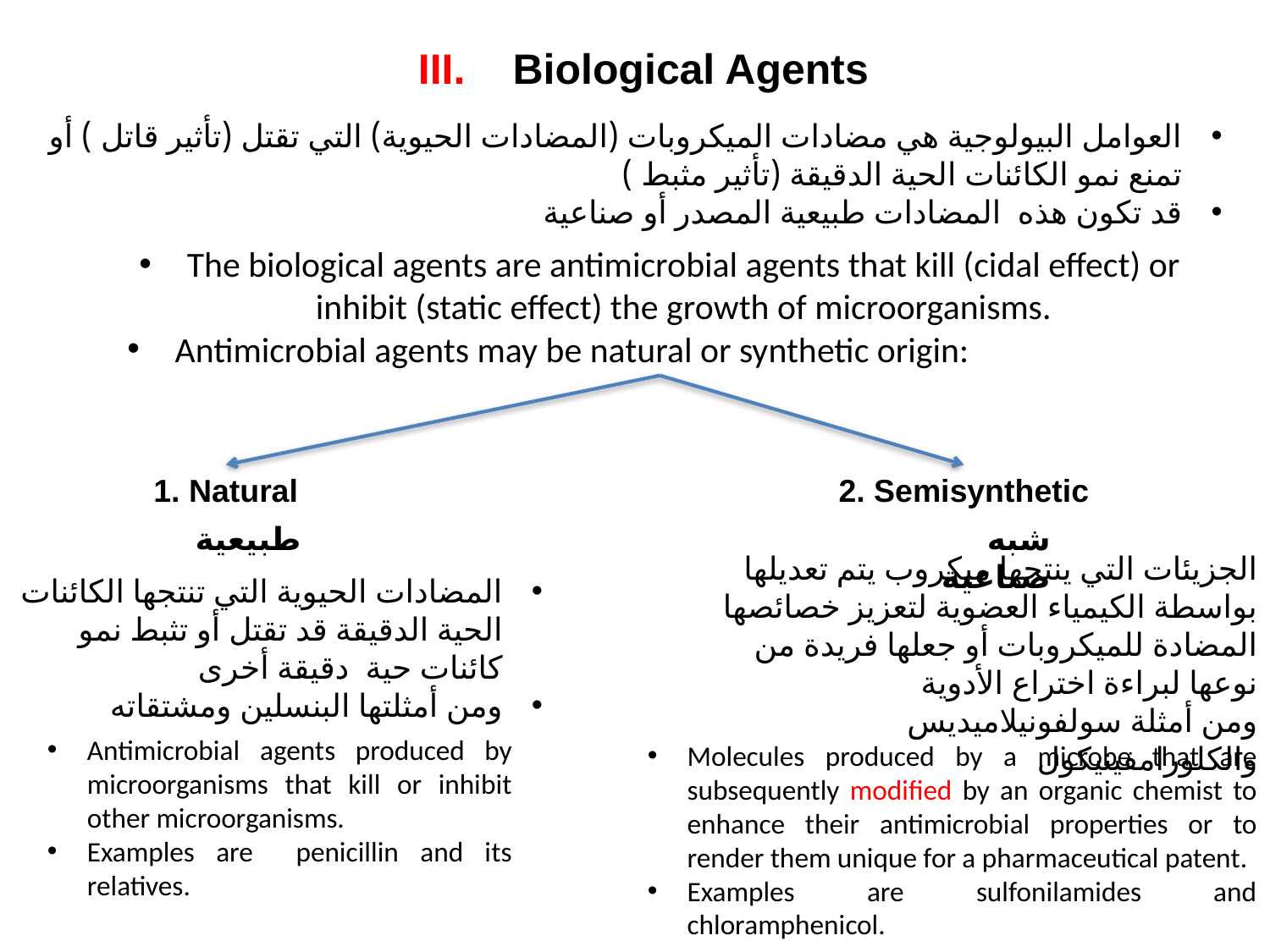

III.    Biological Agents
العوامل البيولوجية هي مضادات الميكروبات (المضادات الحيوية) التي تقتل (تأثير قاتل ) أو تمنع نمو الكائنات الحية الدقيقة (تأثير مثبط )
قد تكون هذه  المضادات طبيعية المصدر أو صناعية
The biological agents are antimicrobial agents that kill (cidal effect) or inhibit (static effect) the growth of microorganisms.
Antimicrobial agents may be natural or synthetic origin:
1. Natural
2. Semisynthetic
طبيعية
شبه صناعية
الجزيئات التي ينتجها ميكروب يتم تعديلها بواسطة الكيمياء العضوية لتعزيز خصائصها المضادة للميكروبات أو جعلها فريدة من نوعها لبراءة اختراع الأدوية
ومن أمثلة سولفونيلاميديس والكلورامفينيكول
المضادات الحيوية التي تنتجها الكائنات الحية الدقيقة قد تقتل أو تثبط نمو  كائنات حية  دقيقة أخرى
ومن أمثلتها البنسلين ومشتقاته
Antimicrobial agents produced by microorganisms that kill or inhibit other microorganisms.
Examples are  penicillin and its relatives.
Molecules produced by a microbe that are subsequently modified by an organic chemist to enhance their antimicrobial properties or to render them unique for a pharmaceutical patent.
Examples are sulfonilamides and chloramphenicol.